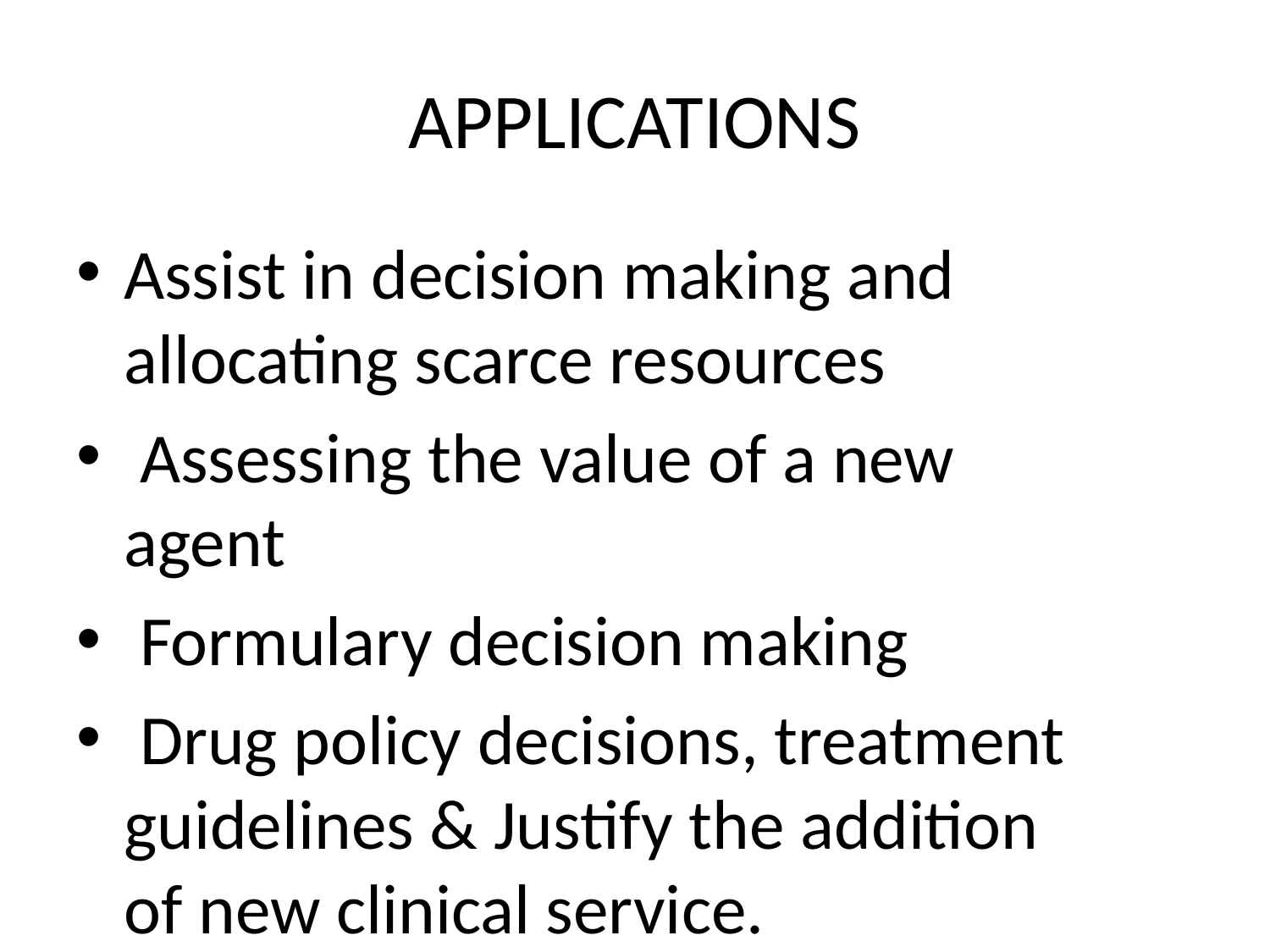

# APPLICATIONS
Assist in decision making and allocating scarce resources
 Assessing the value of a new agent
 Formulary decision making
 Drug policy decisions, treatment guidelines & Justify the addition of new clinical service.